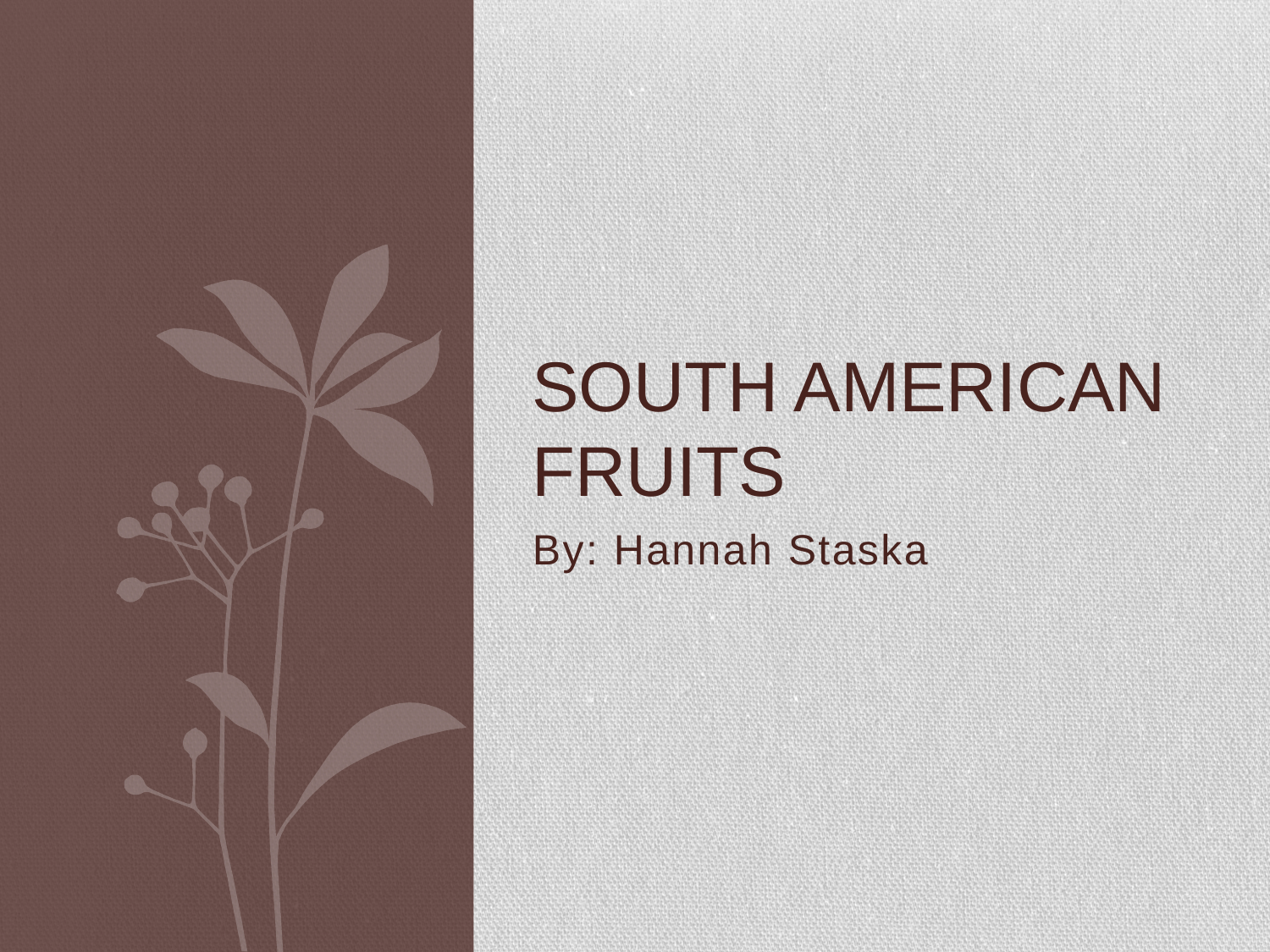

# South American Fruits
By: Hannah Staska